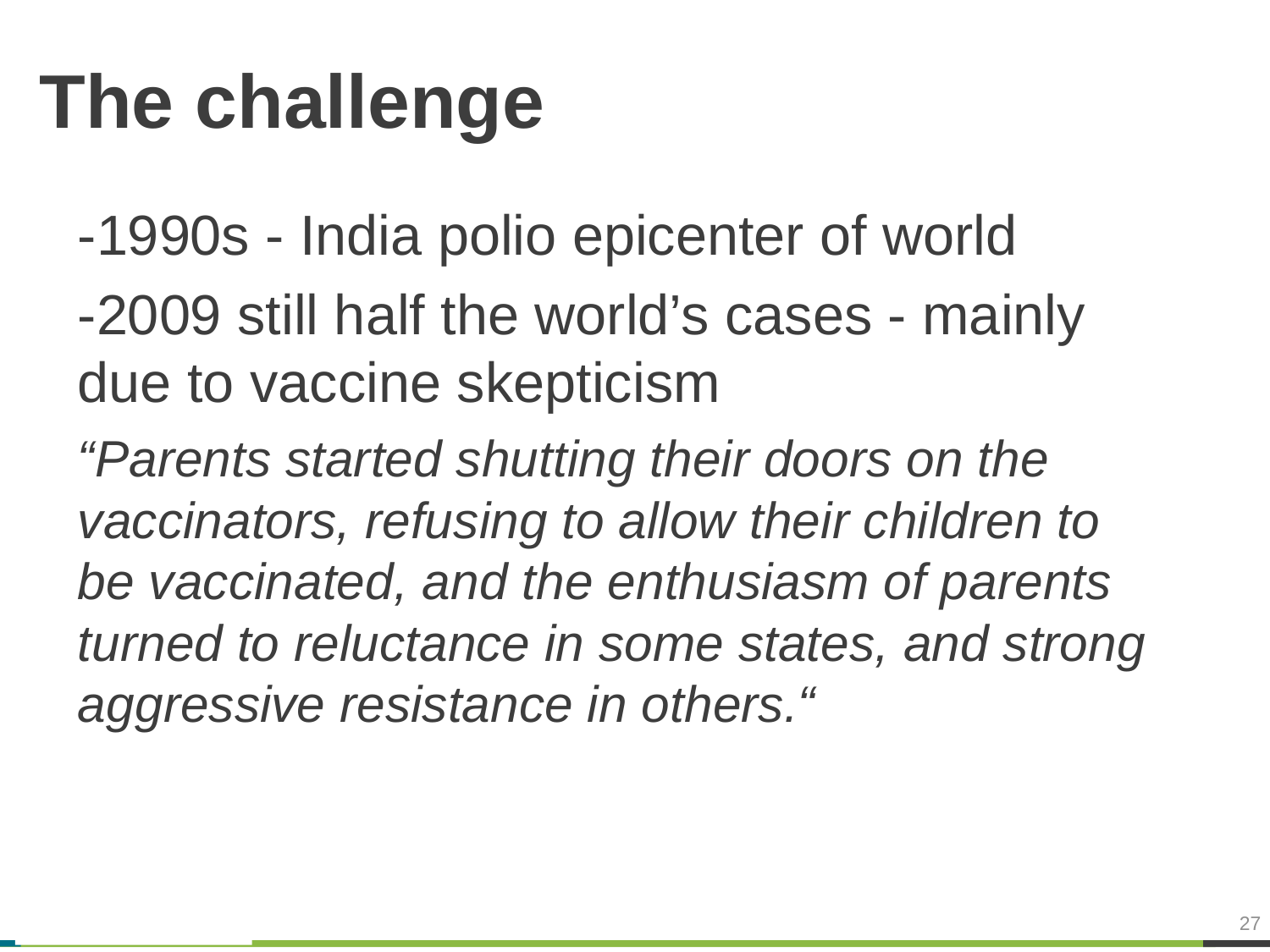

# The challenge
-1990s - India polio epicenter of world
-2009 still half the world’s cases - mainly due to vaccine skepticism
“Parents started shutting their doors on the vaccinators, refusing to allow their children to be vaccinated, and the enthusiasm of parents turned to reluctance in some states, and strong aggressive resistance in others.“